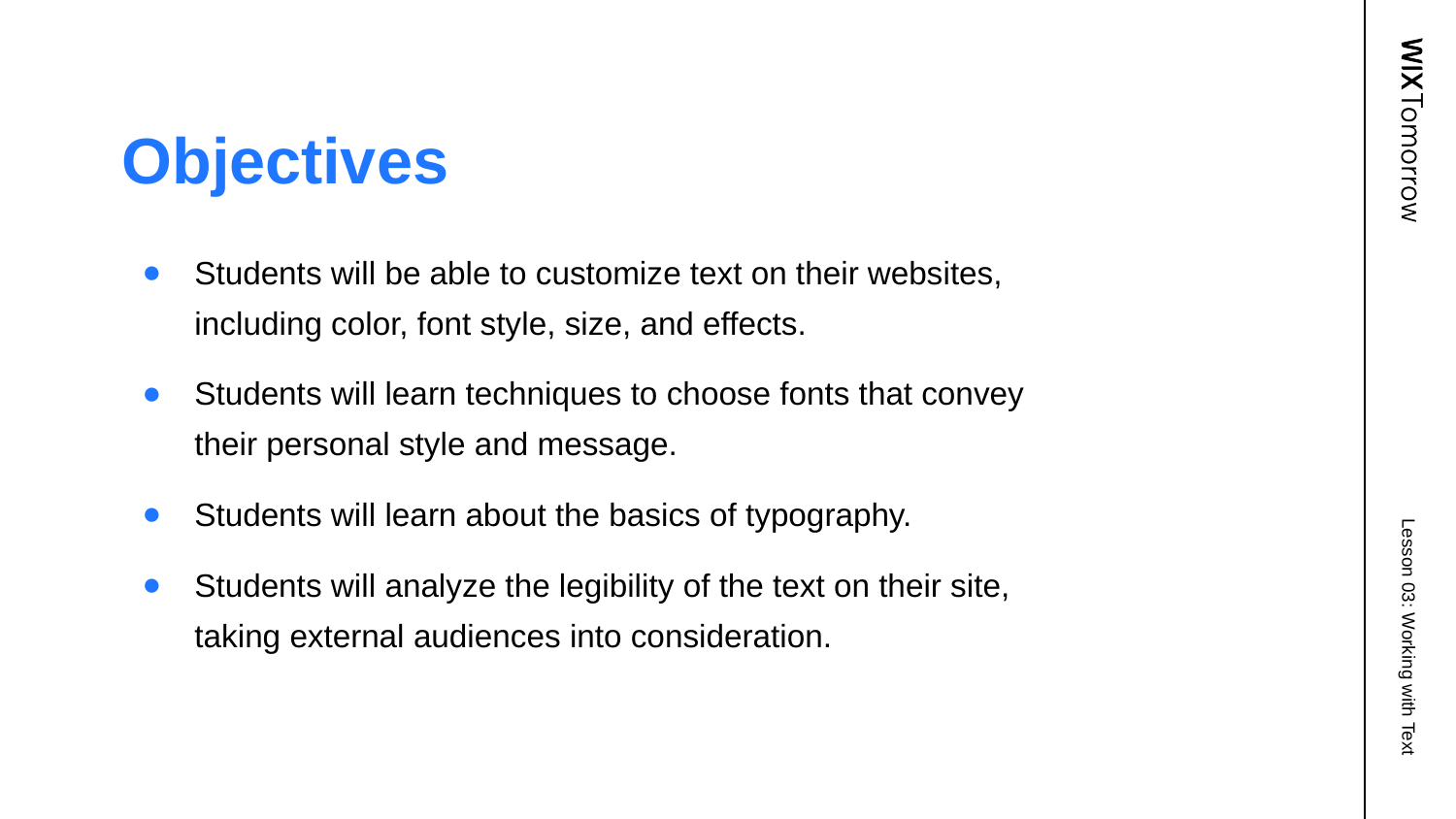

# Objectives
Students will be able to customize text on their websites, including color, font style, size, and effects.
Students will learn techniques to choose fonts that convey their personal style and message.
Students will learn about the basics of typography.
Students will analyze the legibility of the text on their site, taking external audiences into consideration.